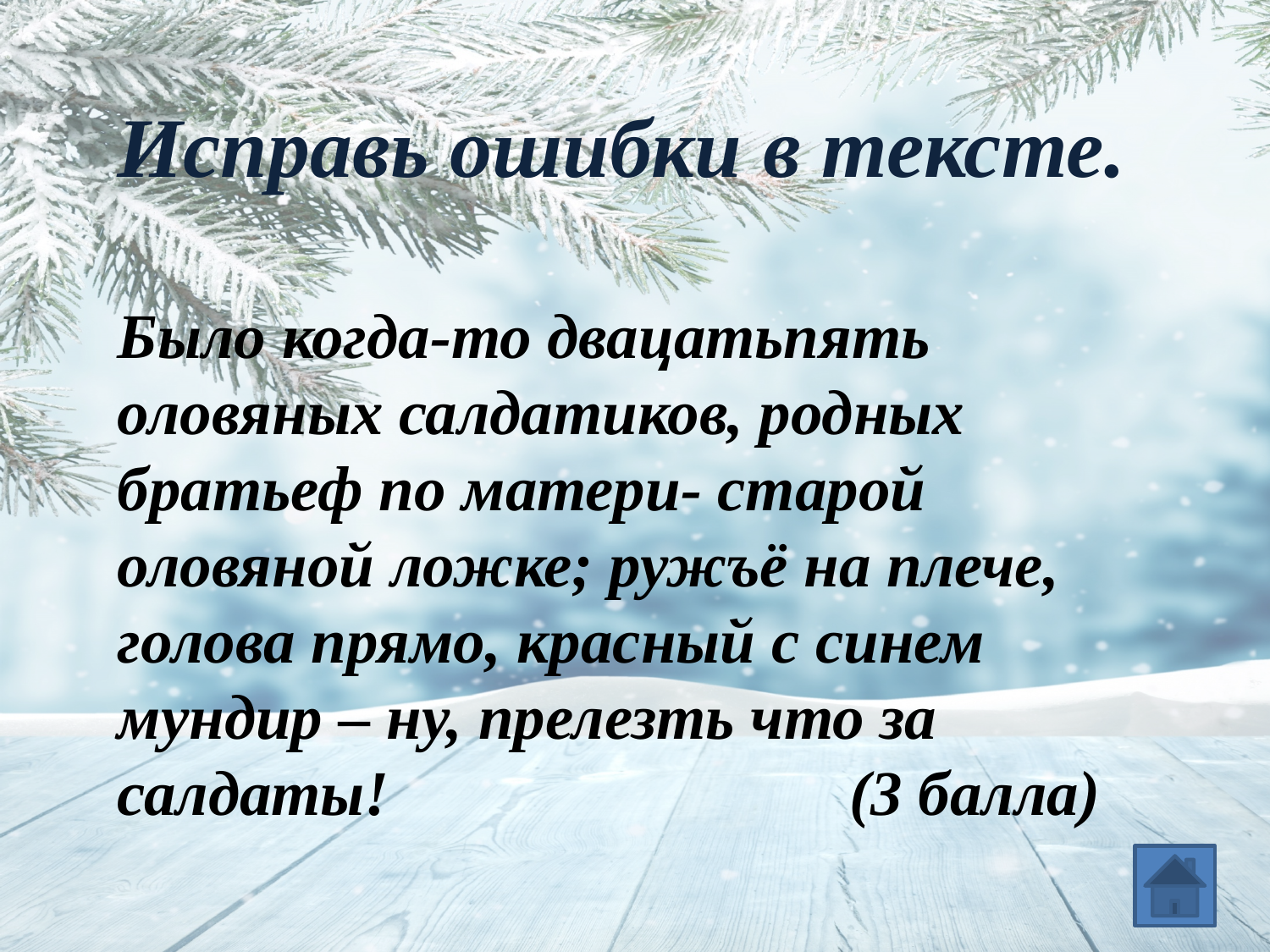

Исправь ошибки в тексте.

Было когда-то двацатьпять оловяных салдатиков, родных братьеф по матери- старой оловяной ложке; ружъё на плече, голова прямо, красный с синем мундир – ну, прелезть что за салдаты!                             (3 балла)